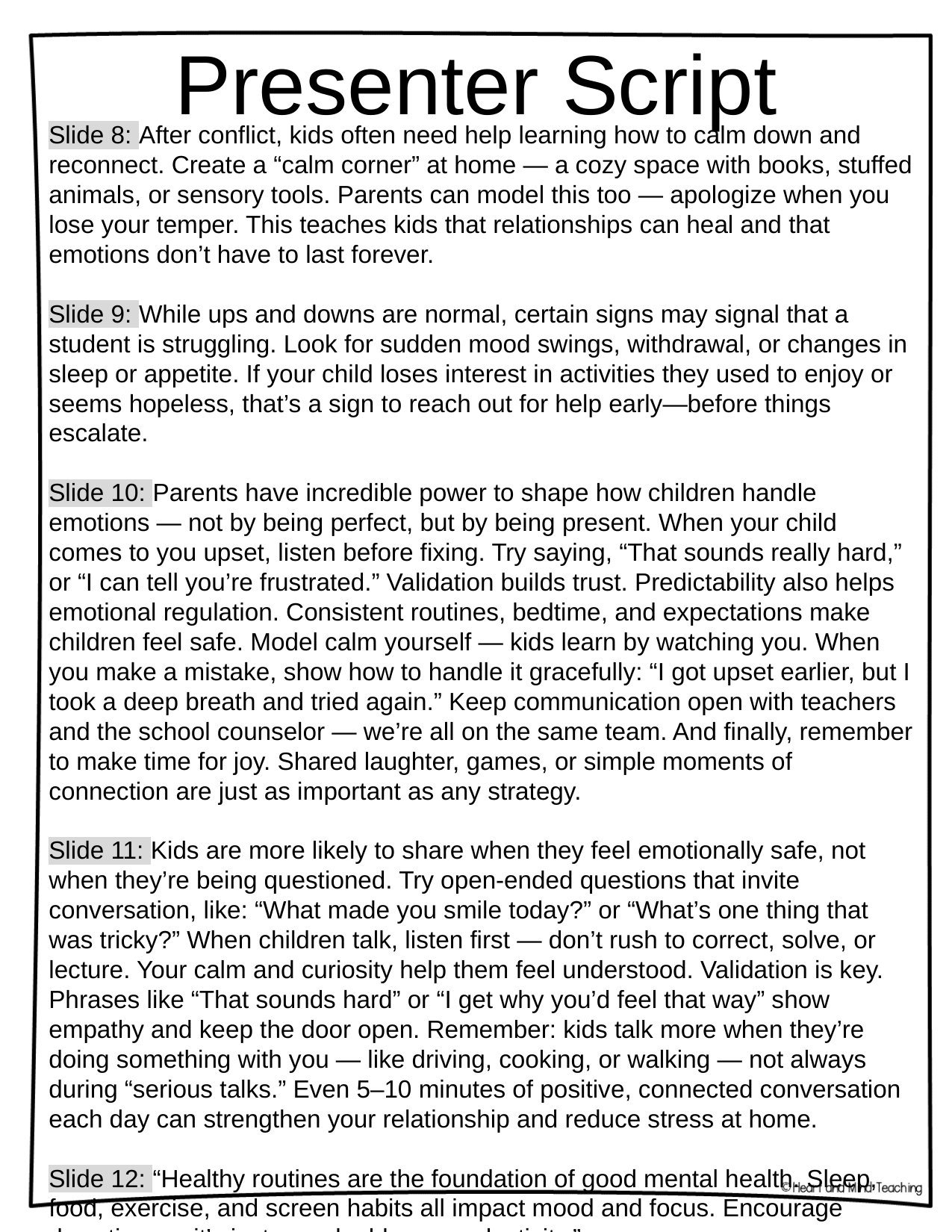

Presenter Script
Slide 8: After conflict, kids often need help learning how to calm down and reconnect. Create a “calm corner” at home — a cozy space with books, stuffed animals, or sensory tools. Parents can model this too — apologize when you lose your temper. This teaches kids that relationships can heal and that emotions don’t have to last forever.

Slide 9: While ups and downs are normal, certain signs may signal that a student is struggling. Look for sudden mood swings, withdrawal, or changes in sleep or appetite. If your child loses interest in activities they used to enjoy or seems hopeless, that’s a sign to reach out for help early—before things escalate.

Slide 10: Parents have incredible power to shape how children handle emotions — not by being perfect, but by being present. When your child comes to you upset, listen before fixing. Try saying, “That sounds really hard,” or “I can tell you’re frustrated.” Validation builds trust. Predictability also helps emotional regulation. Consistent routines, bedtime, and expectations make children feel safe. Model calm yourself — kids learn by watching you. When you make a mistake, show how to handle it gracefully: “I got upset earlier, but I took a deep breath and tried again.” Keep communication open with teachers and the school counselor — we’re all on the same team. And finally, remember to make time for joy. Shared laughter, games, or simple moments of connection are just as important as any strategy.

Slide 11: Kids are more likely to share when they feel emotionally safe, not when they’re being questioned. Try open-ended questions that invite conversation, like: “What made you smile today?” or “What’s one thing that was tricky?” When children talk, listen first — don’t rush to correct, solve, or lecture. Your calm and curiosity help them feel understood. Validation is key. Phrases like “That sounds hard” or “I get why you’d feel that way” show empathy and keep the door open. Remember: kids talk more when they’re doing something with you — like driving, cooking, or walking — not always during “serious talks.” Even 5–10 minutes of positive, connected conversation each day can strengthen your relationship and reduce stress at home.

Slide 12: “Healthy routines are the foundation of good mental health. Sleep, food, exercise, and screen habits all impact mood and focus. Encourage downtime — it’s just as valuable as productivity.”